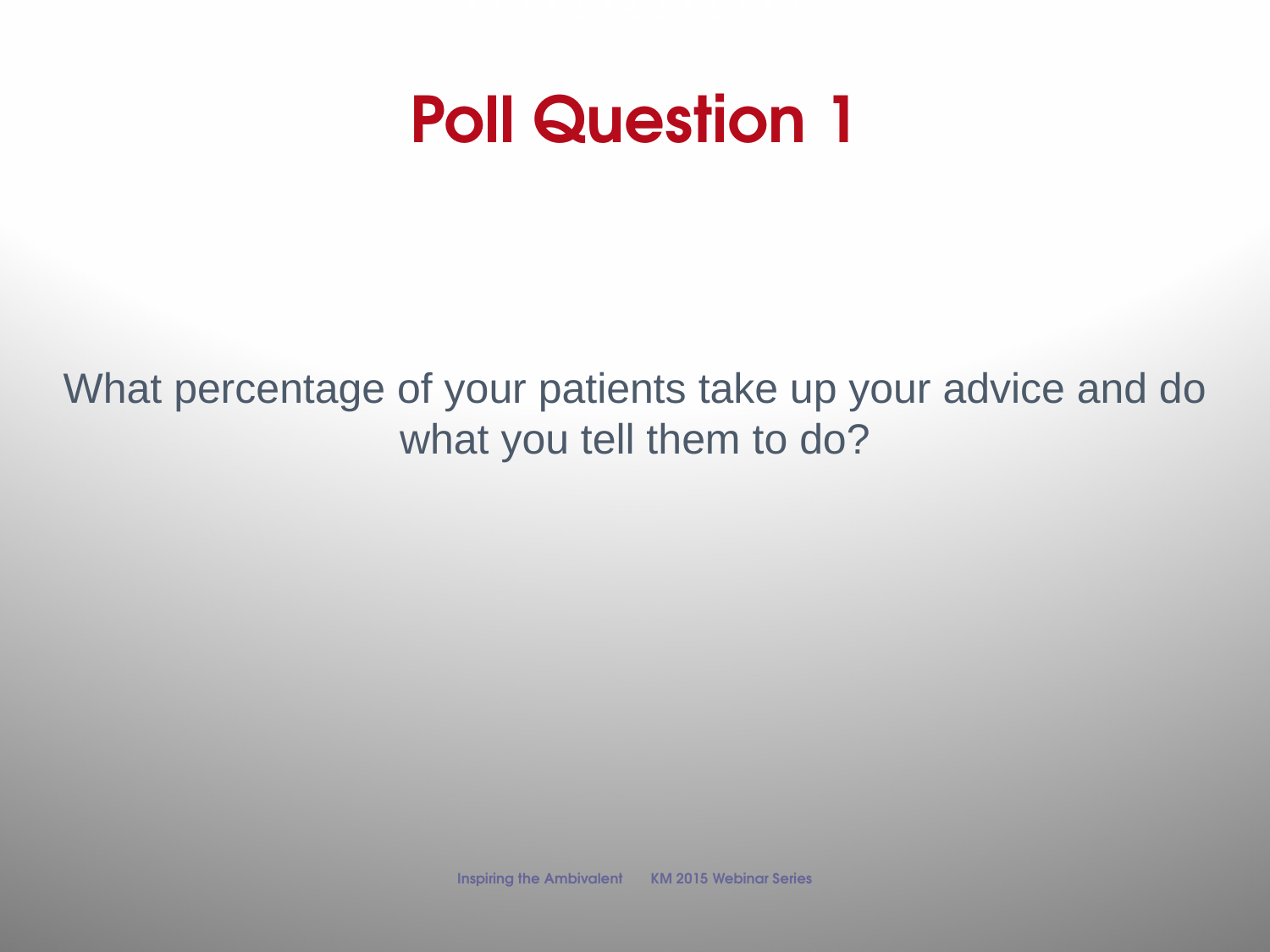

# Poll Question 1

What percentage of your patients take up your advice and do what you tell them to do?

Inspiring the Ambivalent       KM 2015 Webinar Series